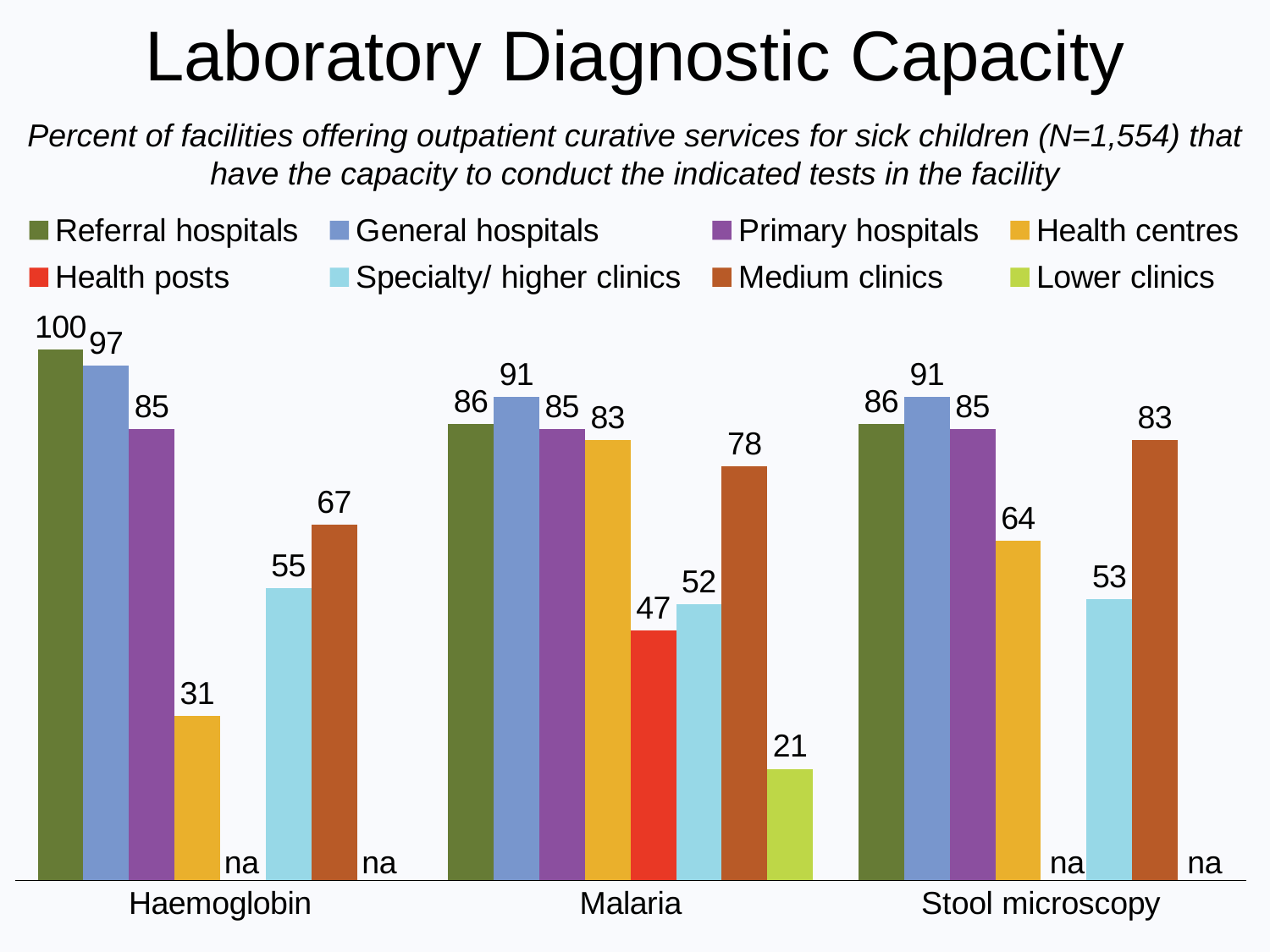

# Laboratory Diagnostic Capacity
Percent of facilities offering outpatient curative services for sick children (N=1,554) that have the capacity to conduct the indicated tests in the facility

### Chart

| Category | Referral hospitals | General hospitals | Primary hospitals | Health centres | Health posts | Specialty/ higher clinics | Medium clinics | Lower clinics |
|---|---|---|---|---|---|---|---|---|
| Haemoglobin | 100.0 | 97.0 | 85.0 | 31.0 | None | 55.0 | 67.0 | None |
| Malaria | 86.0 | 91.0 | 85.0 | 83.0 | 47.0 | 52.0 | 78.0 | 21.0 |
| Stool microscopy | 86.0 | 91.0 | 85.0 | 64.0 | None | 53.0 | 83.0 | None |
na
na
na
na